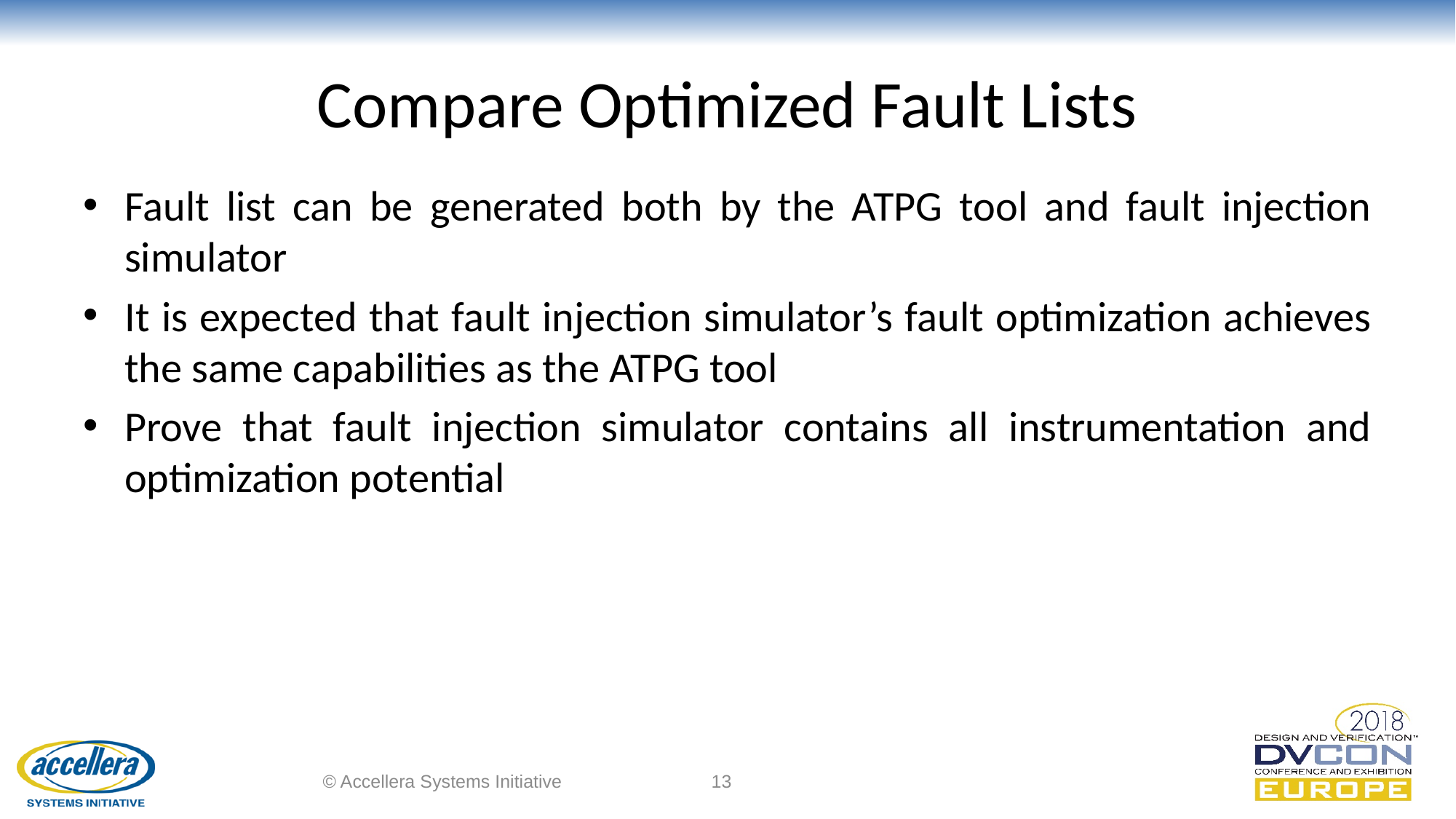

# Compare Optimized Fault Lists
Fault list can be generated both by the ATPG tool and fault injection simulator
It is expected that fault injection simulator’s fault optimization achieves the same capabilities as the ATPG tool
Prove that fault injection simulator contains all instrumentation and optimization potential
© Accellera Systems Initiative
13